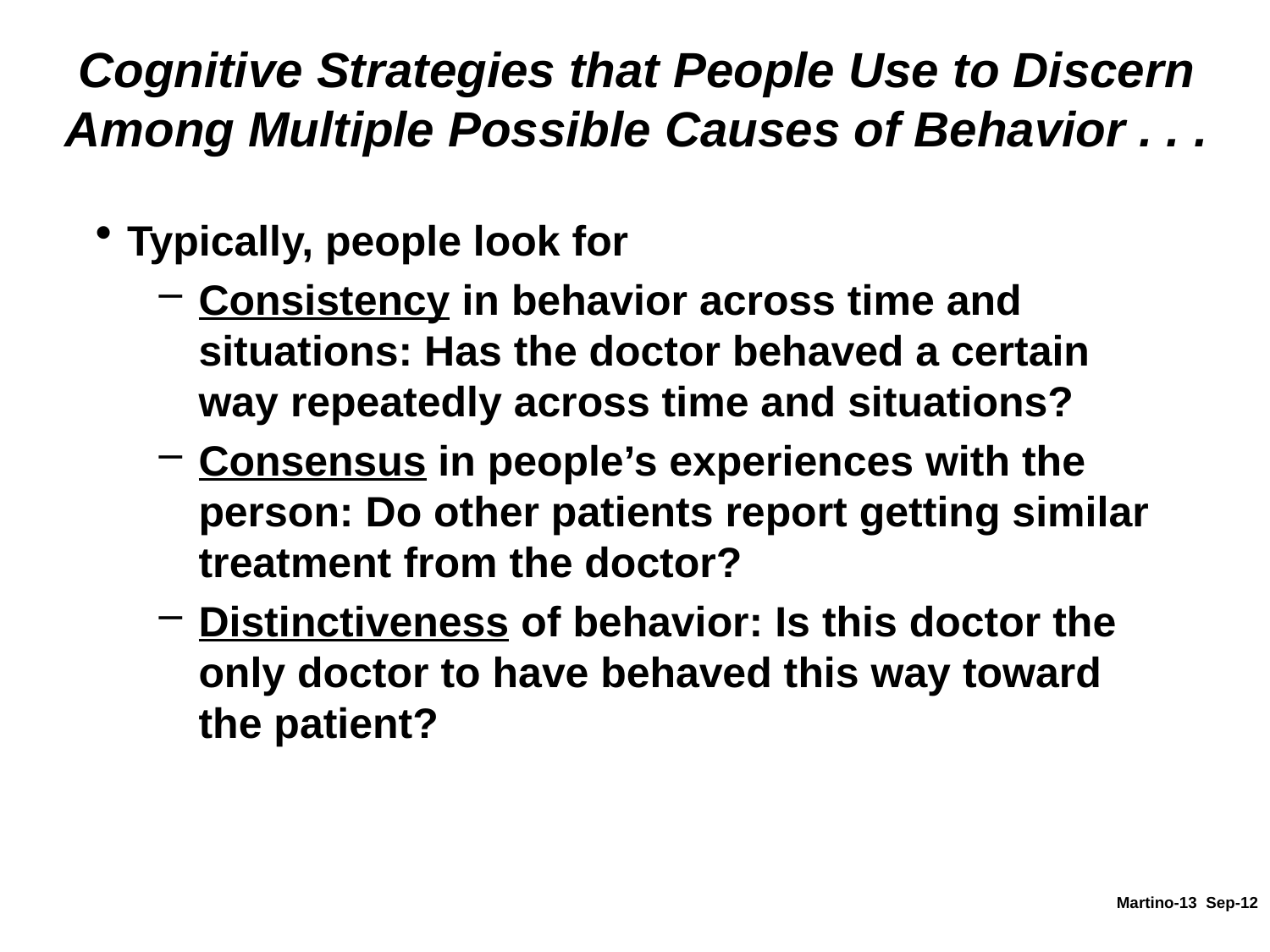

# Cognitive Strategies that People Use to Discern Among Multiple Possible Causes of Behavior . . .
Typically, people look for
Consistency in behavior across time and situations: Has the doctor behaved a certain way repeatedly across time and situations?
Consensus in people’s experiences with the person: Do other patients report getting similar treatment from the doctor?
Distinctiveness of behavior: Is this doctor the only doctor to have behaved this way toward the patient?